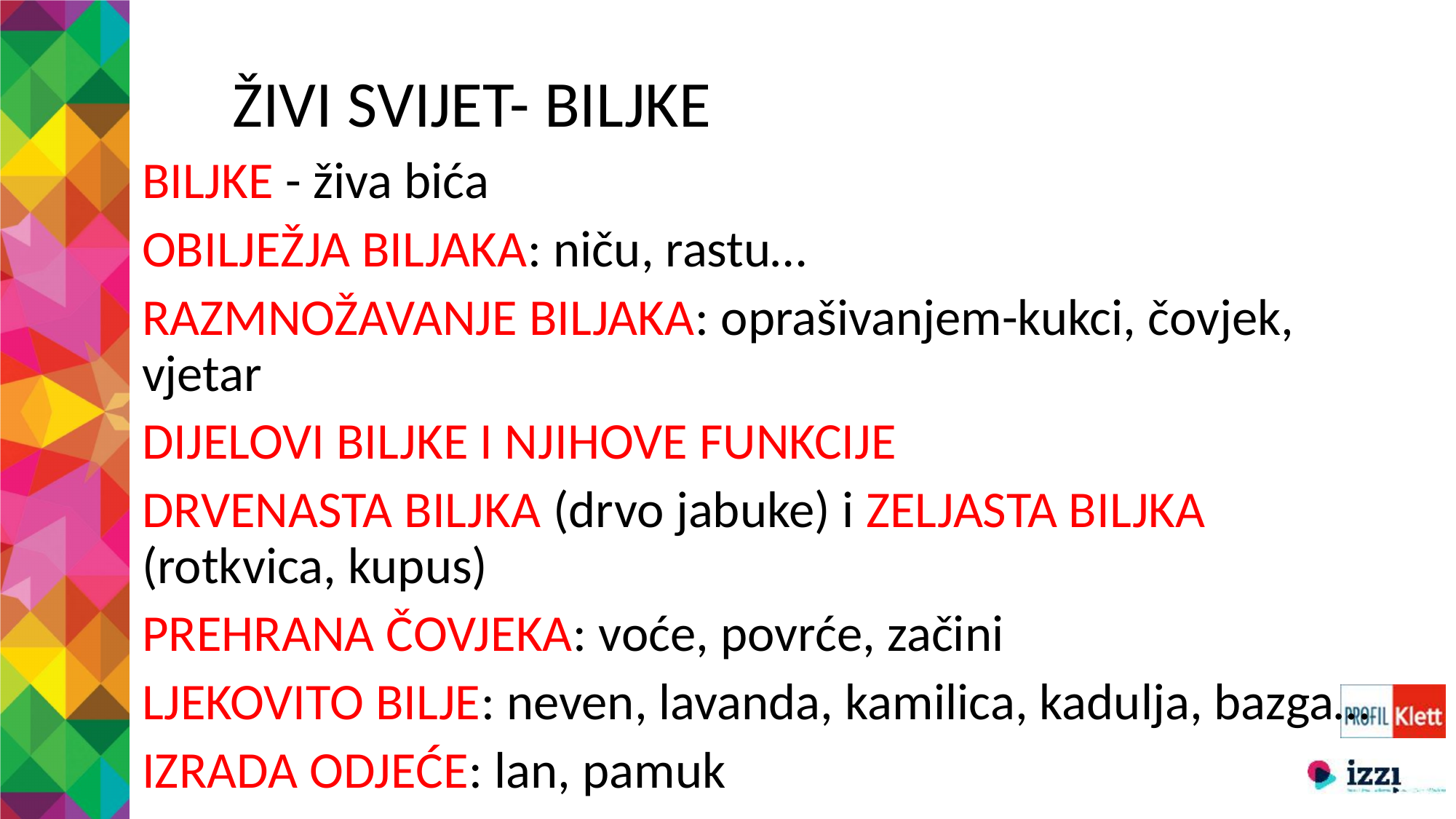

ŽIVI SVIJET- BILJKE
BILJKE - živa bića
OBILJEŽJA BILJAKA: niču, rastu…
RAZMNOŽAVANJE BILJAKA: oprašivanjem-kukci, čovjek, vjetar
DIJELOVI BILJKE I NJIHOVE FUNKCIJE
DRVENASTA BILJKA (drvo jabuke) i ZELJASTA BILJKA (rotkvica, kupus)
PREHRANA ČOVJEKA: voće, povrće, začini
LJEKOVITO BILJE: neven, lavanda, kamilica, kadulja, bazga…
IZRADA ODJEĆE: lan, pamuk